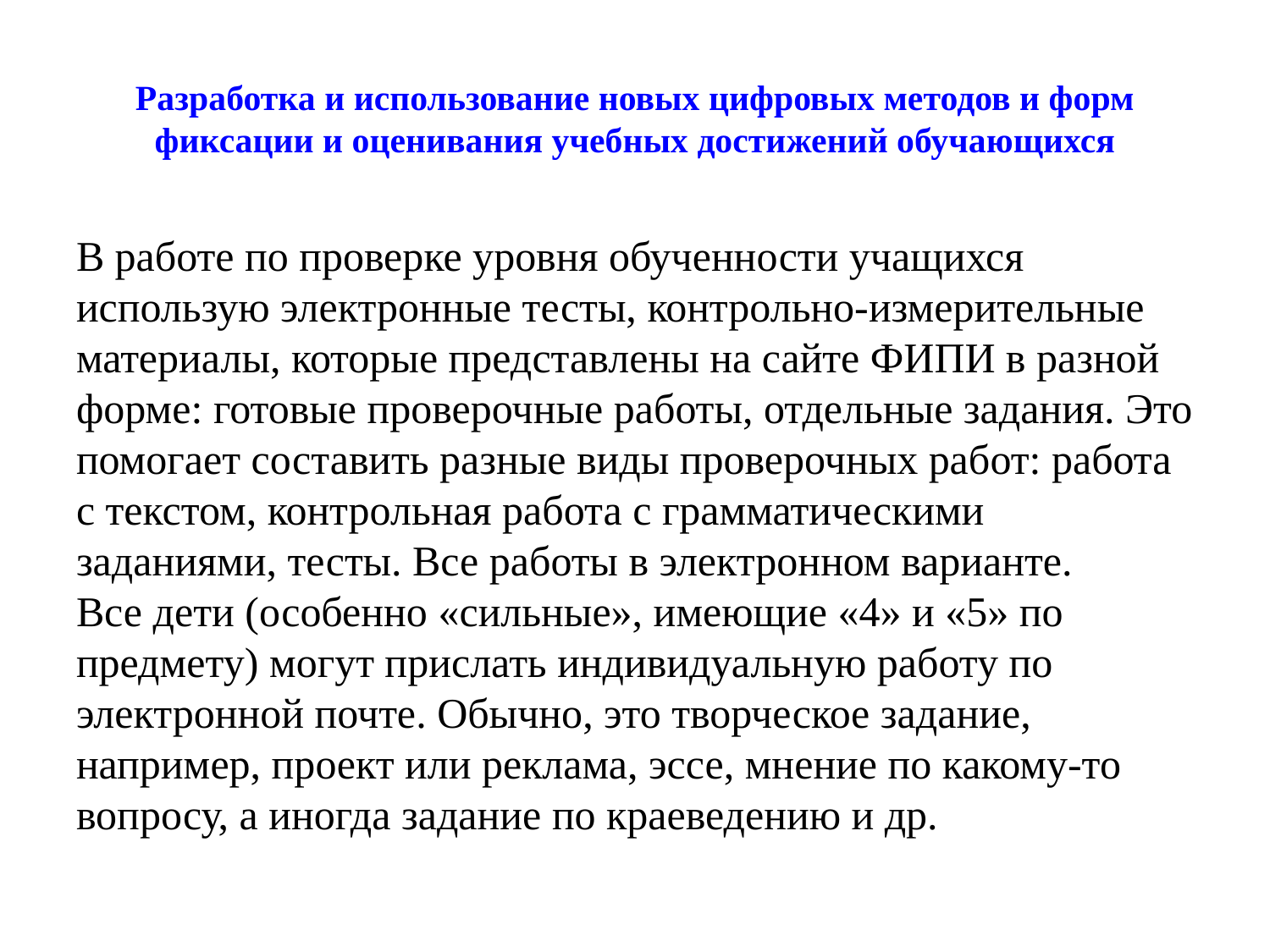

# Разработка и использование новых цифровых методов и форм фиксации и оценивания учебных достижений обучающихся
В работе по проверке уровня обученности учащихся использую электронные тесты, контрольно-измерительные материалы, которые представлены на сайте ФИПИ в разной форме: готовые проверочные работы, отдельные задания. Это помогает составить разные виды проверочных работ: работа с текстом, контрольная работа с грамматическими заданиями, тесты. Все работы в электронном варианте.       Все дети (особенно «сильные», имеющие «4» и «5» по предмету) могут прислать индивидуальную работу по электронной почте. Обычно, это творческое задание, например, проект или реклама, эссе, мнение по какому-то вопросу, а иногда задание по краеведению и др.